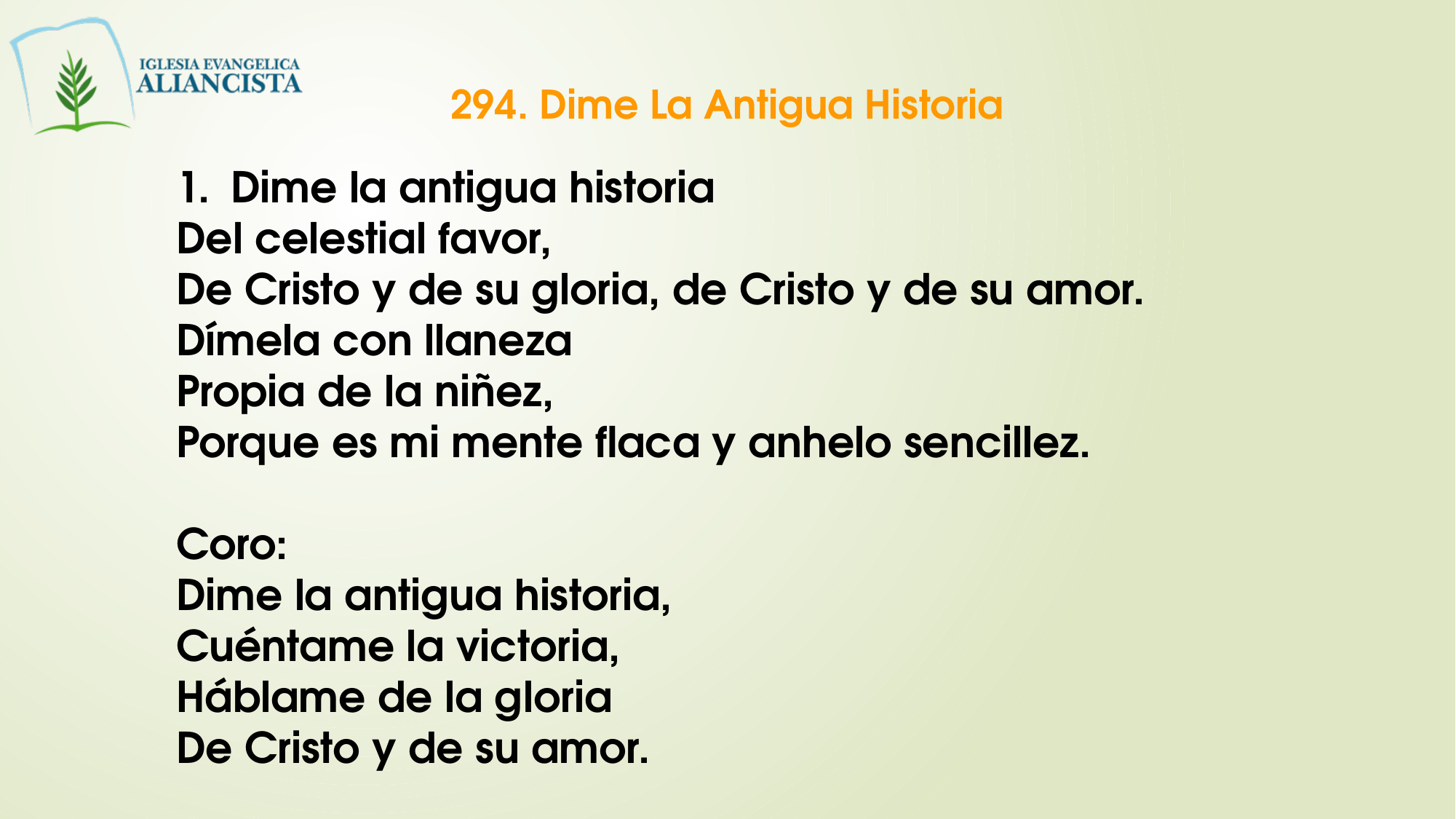

294. Dime La Antigua Historia
Dime la antigua historia
Del celestial favor,
De Cristo y de su gloria, de Cristo y de su amor.
Dímela con llaneza
Propia de la niñez,
Porque es mi mente flaca y anhelo sencillez.

Coro:
Dime la antigua historia,
Cuéntame la victoria,
Háblame de la gloria
De Cristo y de su amor.